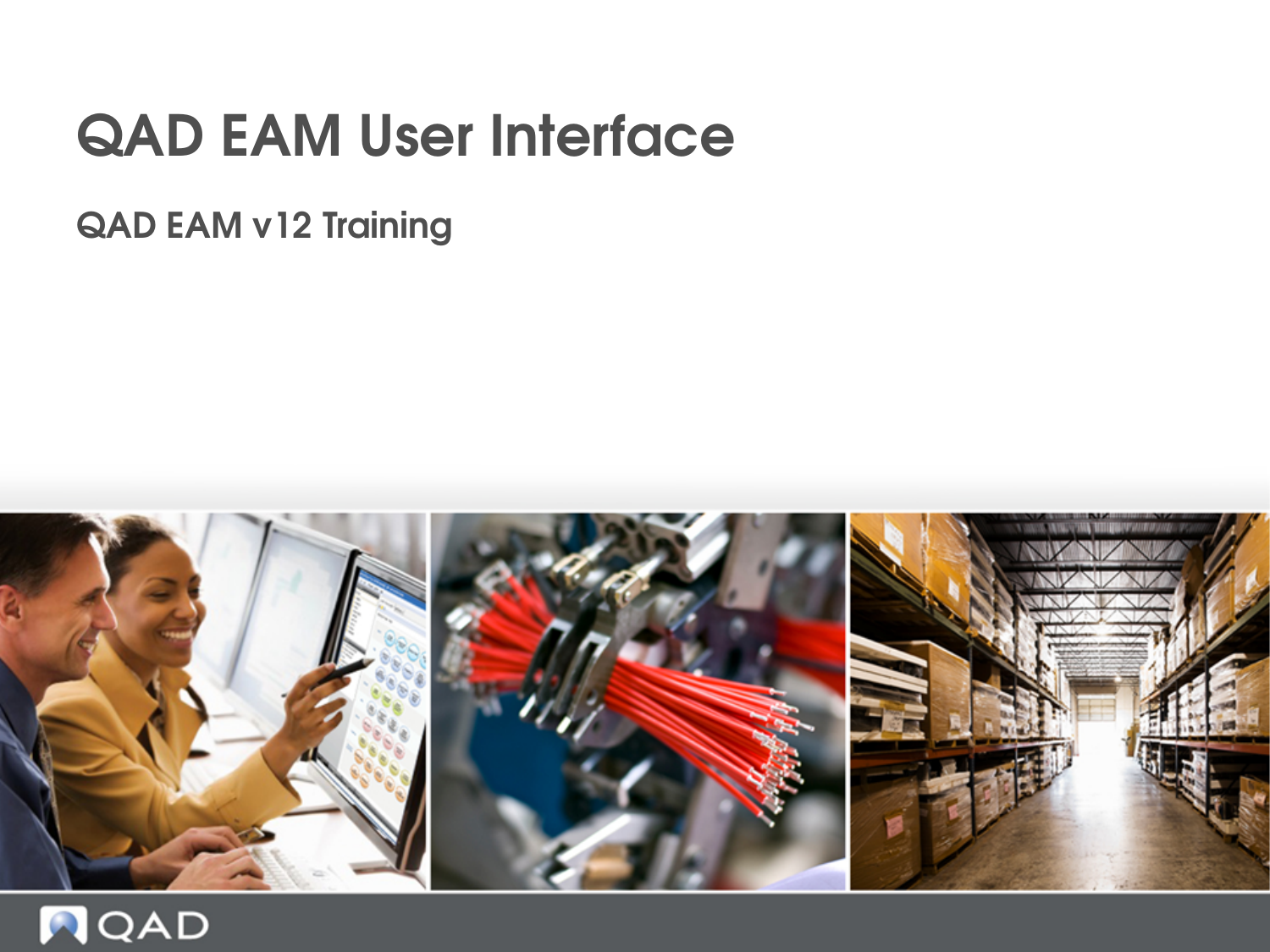

# QAD EAM User Interface
QAD EAM v12 Training